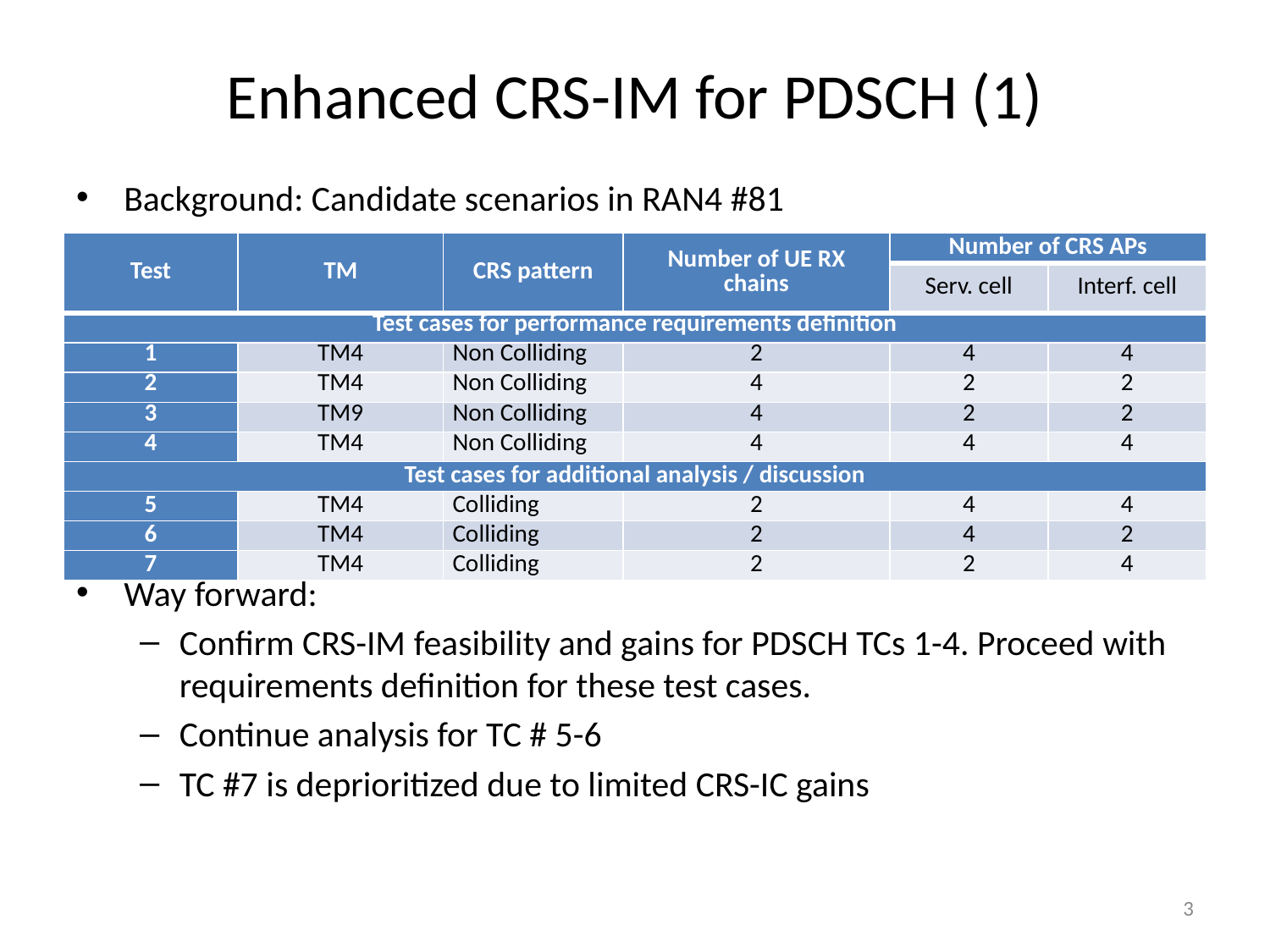

# Enhanced CRS-IM for PDSCH (1)
Background: Candidate scenarios in RAN4 #81

Way forward:
Confirm CRS-IM feasibility and gains for PDSCH TCs 1-4. Proceed with requirements definition for these test cases.
Continue analysis for TC # 5-6
TC #7 is deprioritized due to limited CRS-IC gains

| Test | TM | CRS pattern | Number of UE RX chains | Number of CRS APs |  |
| --- | --- | --- | --- | --- | --- |
|  |  |  |  | Serv. cell | Interf. cell |
| Test cases for performance requirements definition |  |  |  |  |  |
| 1 | TM4 | Non Colliding | 2 | 4 | 4 |
| 2 | TM4 | Non Colliding | 4 | 2 | 2 |
| 3 | TM9 | Non Colliding | 4 | 2 | 2 |
| 4 | TM4 | Non Colliding | 4 | 4 | 4 |
| Test cases for additional analysis / discussion |  |  |  |  |  |
| 5 | TM4 | Colliding | 2 | 4 | 4 |
| 6 | TM4 | Colliding | 2 | 4 | 2 |
| 7 | TM4 | Colliding | 2 | 2 | 4 |
3